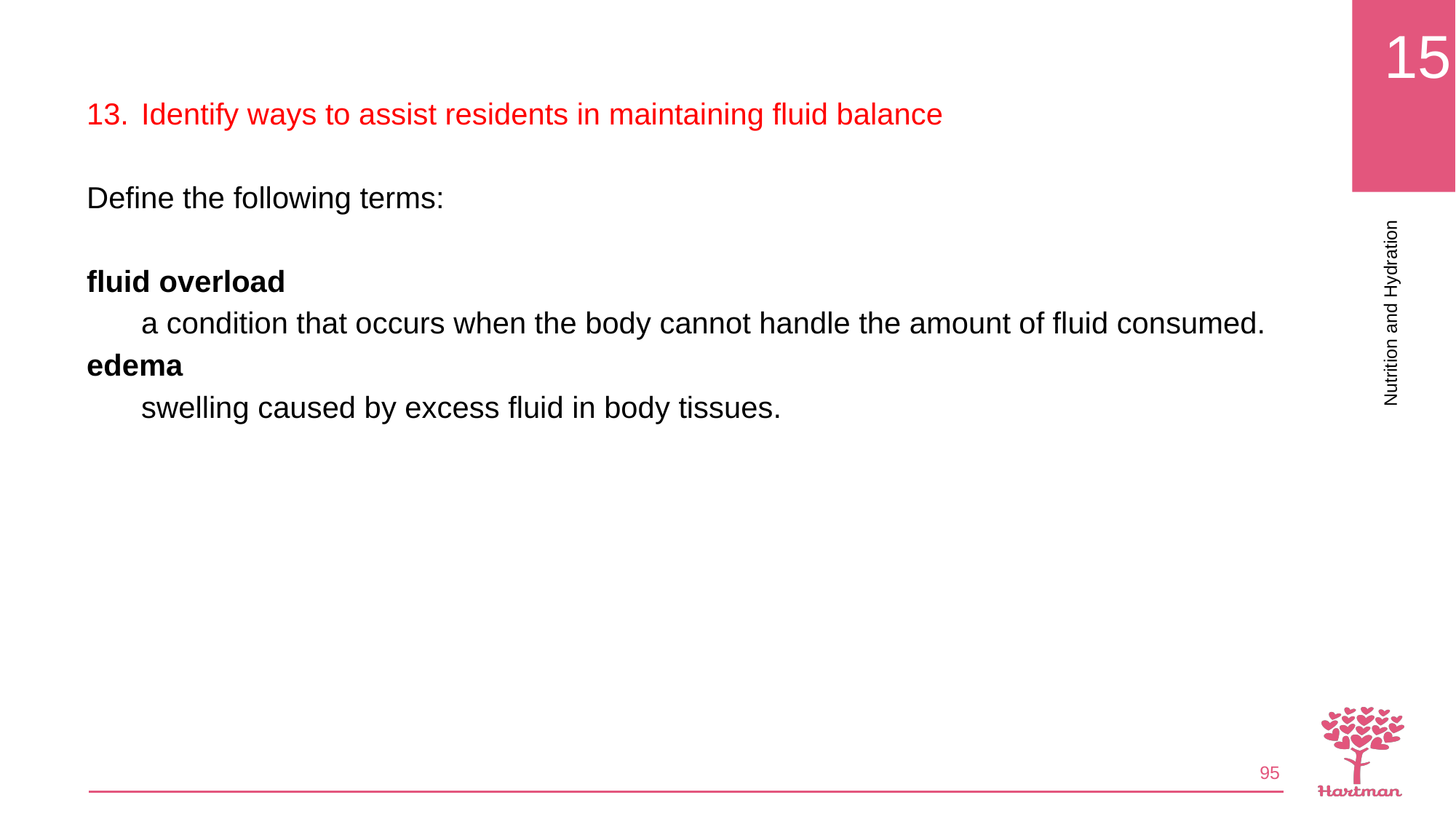

Identify ways to assist residents in maintaining fluid balance

Define the following terms:

fluid overload
a condition that occurs when the body cannot handle the amount of fluid consumed.
edema
swelling caused by excess fluid in body tissues.

95